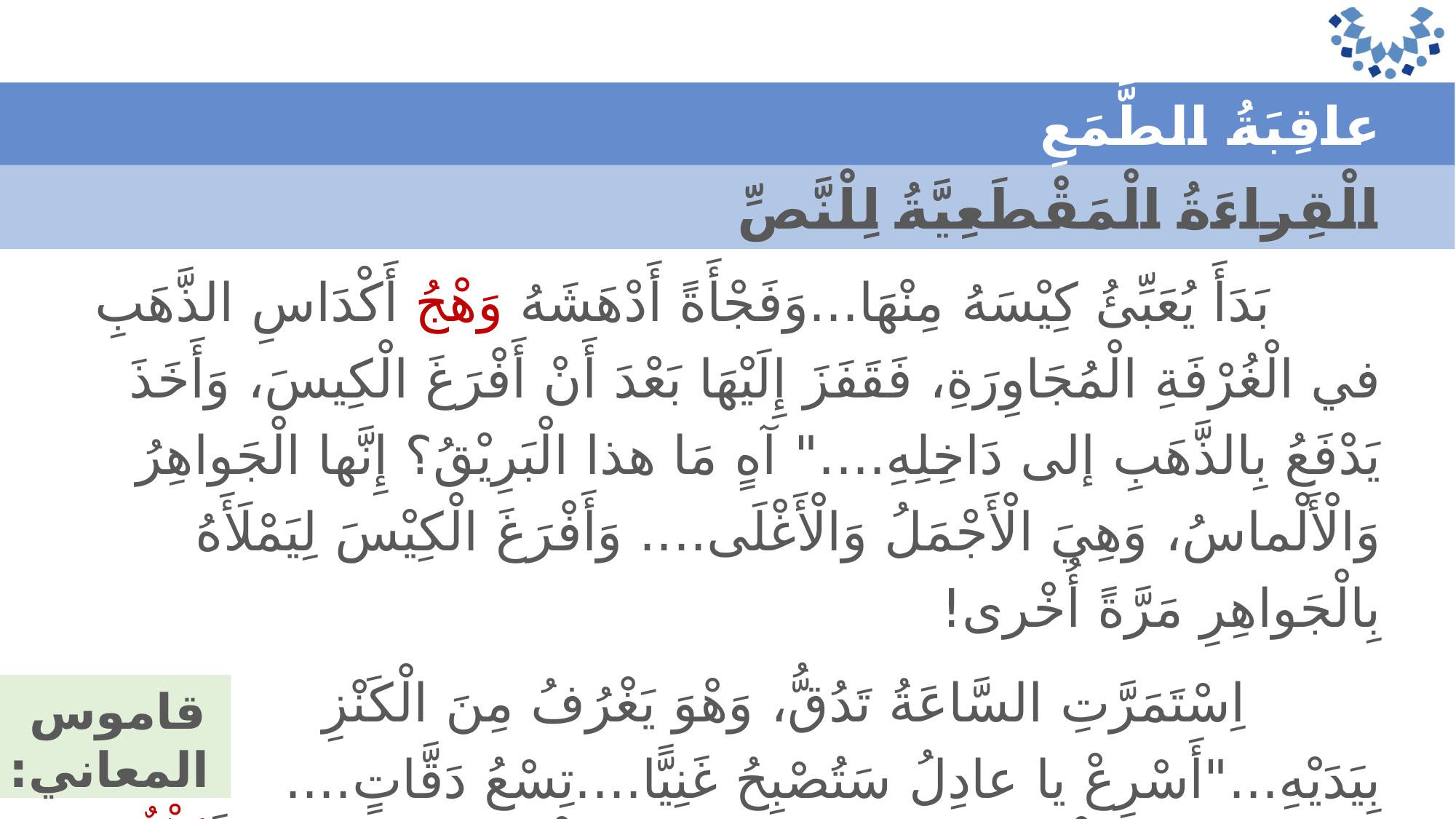

عاقِبَةُ الطَّمَعِ

الْقِراءَةُ الْمَقْطَعِيَّةُ لِلْنَّصِّ

        بَدَأَ يُعَبِّئُ كِيْسَهُ مِنْهَا...وَفَجْأَةً أَدْهَشَهُ وَهْجُ أَكْدَاسِ الذَّهَبِ في الْغُرْفَةِ الْمُجَاوِرَةِ، فَقَفَزَ إِلَيْهَا بَعْدَ أَنْ أَفْرَغَ الْكِيسَ، وَأَخَذَ يَدْفَعُ بِالذَّهَبِ إلى دَاخِلِهِ...." آهٍ مَا هذا الْبَرِيْقُ؟ إِنَّها الْجَواهِرُ وَالْأَلْماسُ، وَهِيَ الْأَجْمَلُ وَالْأَغْلَى.... وَأَفْرَغَ الْكِيْسَ لِيَمْلَأَهُ بِالْجَواهِرِ مَرَّةً أُخْرى!
        اِسْتَمَرَّتِ السَّاعَةُ تَدُقُّ، وَهْوَ يَغْرُفُ مِنَ الْكَنْزِ بِيَدَيْهِ..."أَسْرِعْ يا عادِلُ سَتُصْبِحُ غَنِيًّا....تِسْعُ دَقَّاتٍ.... عَشْرٌ....هذِهِ الْحَفْنَةُ بَعْدُ"...رَفَعَ عادِلٌ الْكِيسَ... "آهٍ ما أَثْقَلَهُ! 	سَأُفْرِغُ مِنْهُ قَليلًا وَلَكِنْ، لَا وَقْتَ لَدَيَّ". وَفِي اللَّحْظَةِ الحاسِمَةِ، تَرَكَ عادِلٌ كِيسَهُ عَلَى أَرْضِ الْمَغَارَةِ، وَنَجَا بِنَفْسِهِ...
قاموس المعاني:
وَهْجٌ = لَمَعانٌ